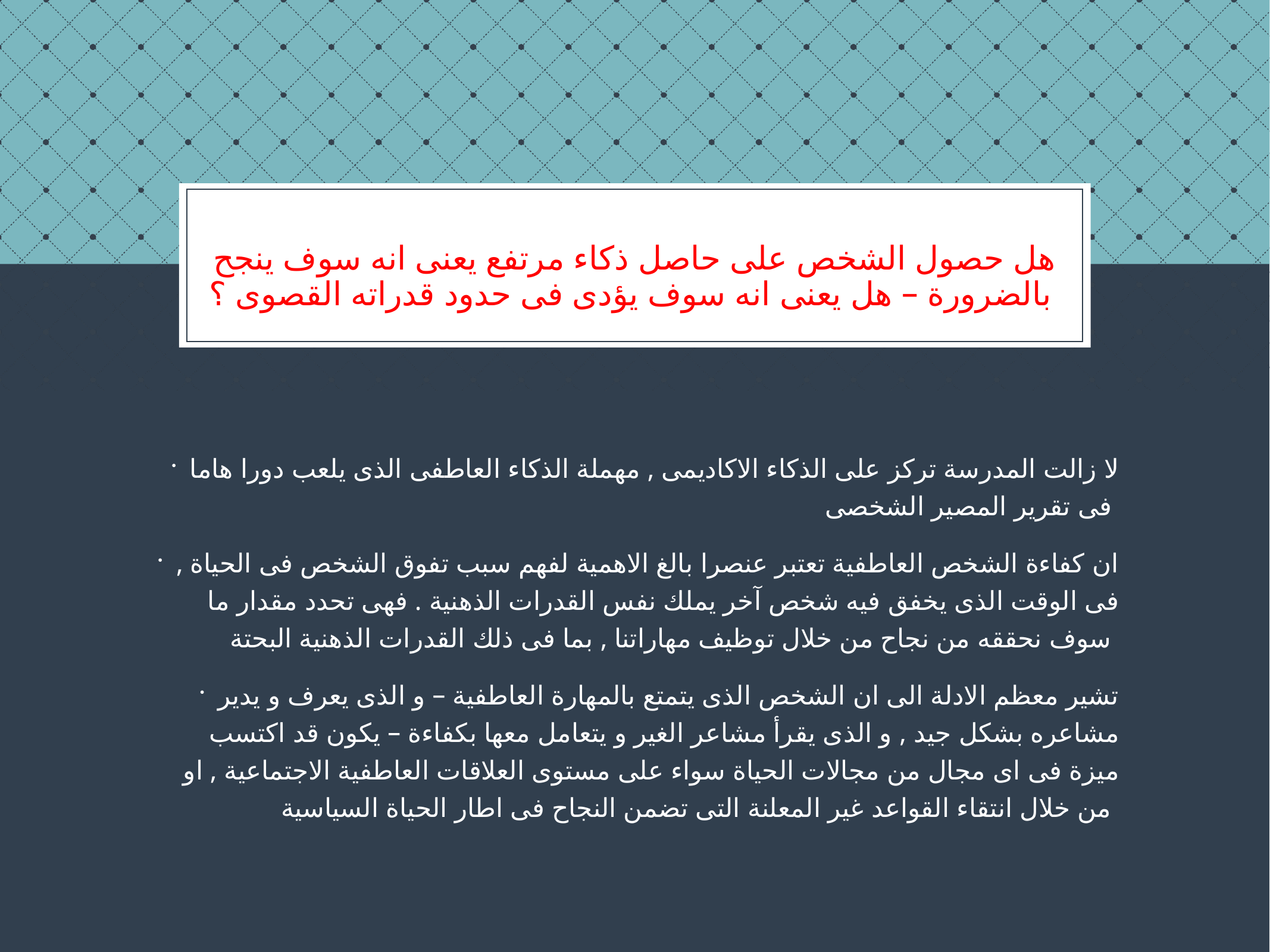

# هل حصول الشخص على حاصل ذكاء مرتفع يعنى انه سوف ينجح بالضرورة – هل يعنى انه سوف يؤدى فى حدود قدراته القصوى ؟
لا زالت المدرسة تركز على الذكاء الاكاديمى , مهملة الذكاء العاطفى الذى يلعب دورا هاما فى تقرير المصير الشخصى
ان كفاءة الشخص العاطفية تعتبر عنصرا بالغ الاهمية لفهم سبب تفوق الشخص فى الحياة , فى الوقت الذى يخفق فيه شخص آخر يملك نفس القدرات الذهنية . فهى تحدد مقدار ما سوف نحققه من نجاح من خلال توظيف مهاراتنا , بما فى ذلك القدرات الذهنية البحتة
تشير معظم الادلة الى ان الشخص الذى يتمتع بالمهارة العاطفية – و الذى يعرف و يدير مشاعره بشكل جيد , و الذى يقرأ مشاعر الغير و يتعامل معها بكفاءة – يكون قد اكتسب ميزة فى اى مجال من مجالات الحياة سواء على مستوى العلاقات العاطفية الاجتماعية , او من خلال انتقاء القواعد غير المعلنة التى تضمن النجاح فى اطار الحياة السياسية